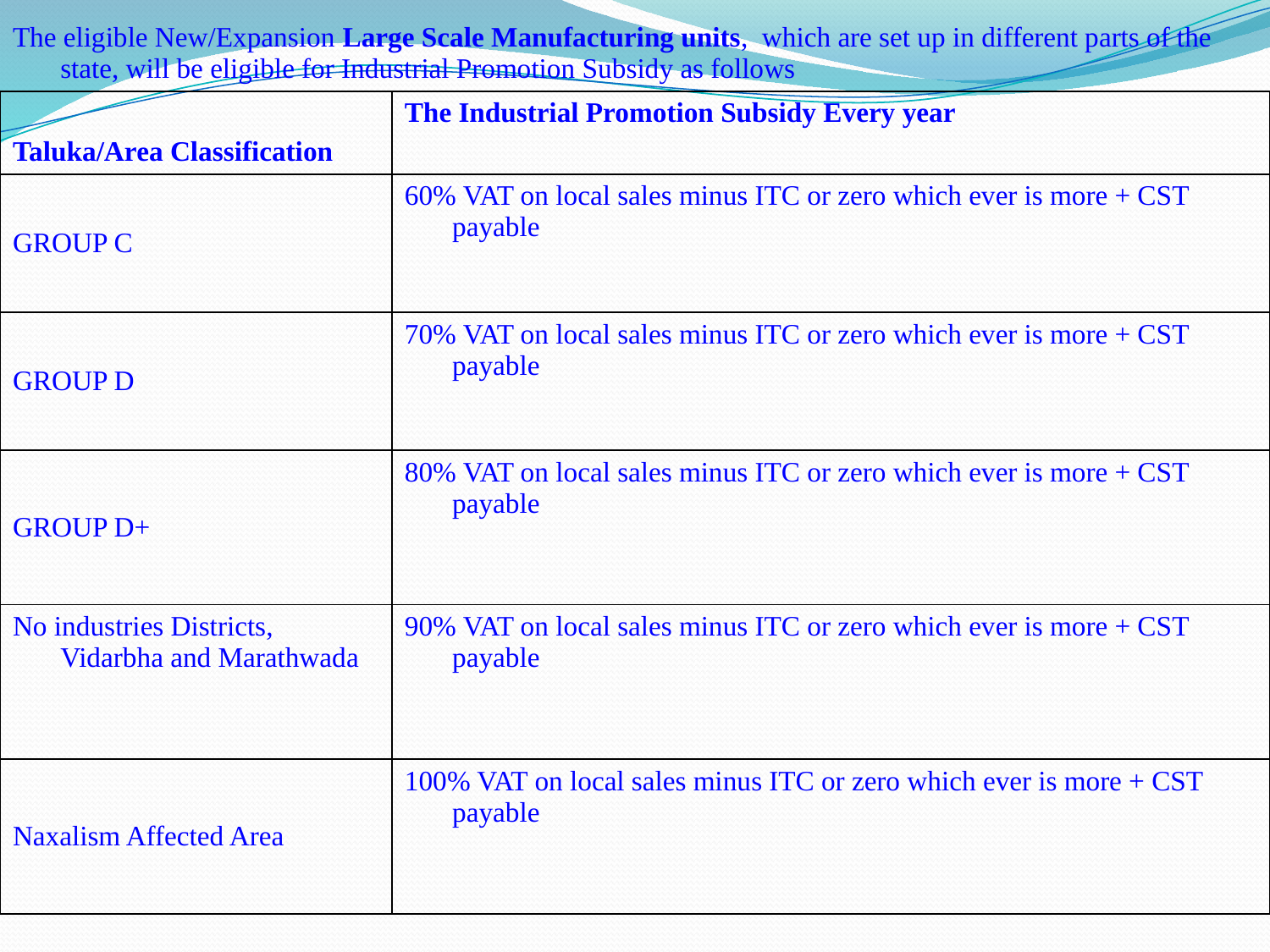

| The eligible New/Expansion Large Scale Manufacturing units, which are set up in different parts of the state, will be eligible for Industrial Promotion Subsidy as follows |  |  |  |
| --- | --- | --- | --- |
| Taluka/Area Classification | The Industrial Promotion Subsidy Every year |  |  |
| GROUP C | 60% VAT on local sales minus ITC or zero which ever is more + CST payable |  |  |
| GROUP D | 70% VAT on local sales minus ITC or zero which ever is more + CST payable |  |  |
| GROUP D+ | 80% VAT on local sales minus ITC or zero which ever is more + CST payable |  |  |
| No industries Districts, Vidarbha and Marathwada | 90% VAT on local sales minus ITC or zero which ever is more + CST payable |  |  |
| Naxalism Affected Area | 100% VAT on local sales minus ITC or zero which ever is more + CST payable |  |  |
|  |  |  |  |